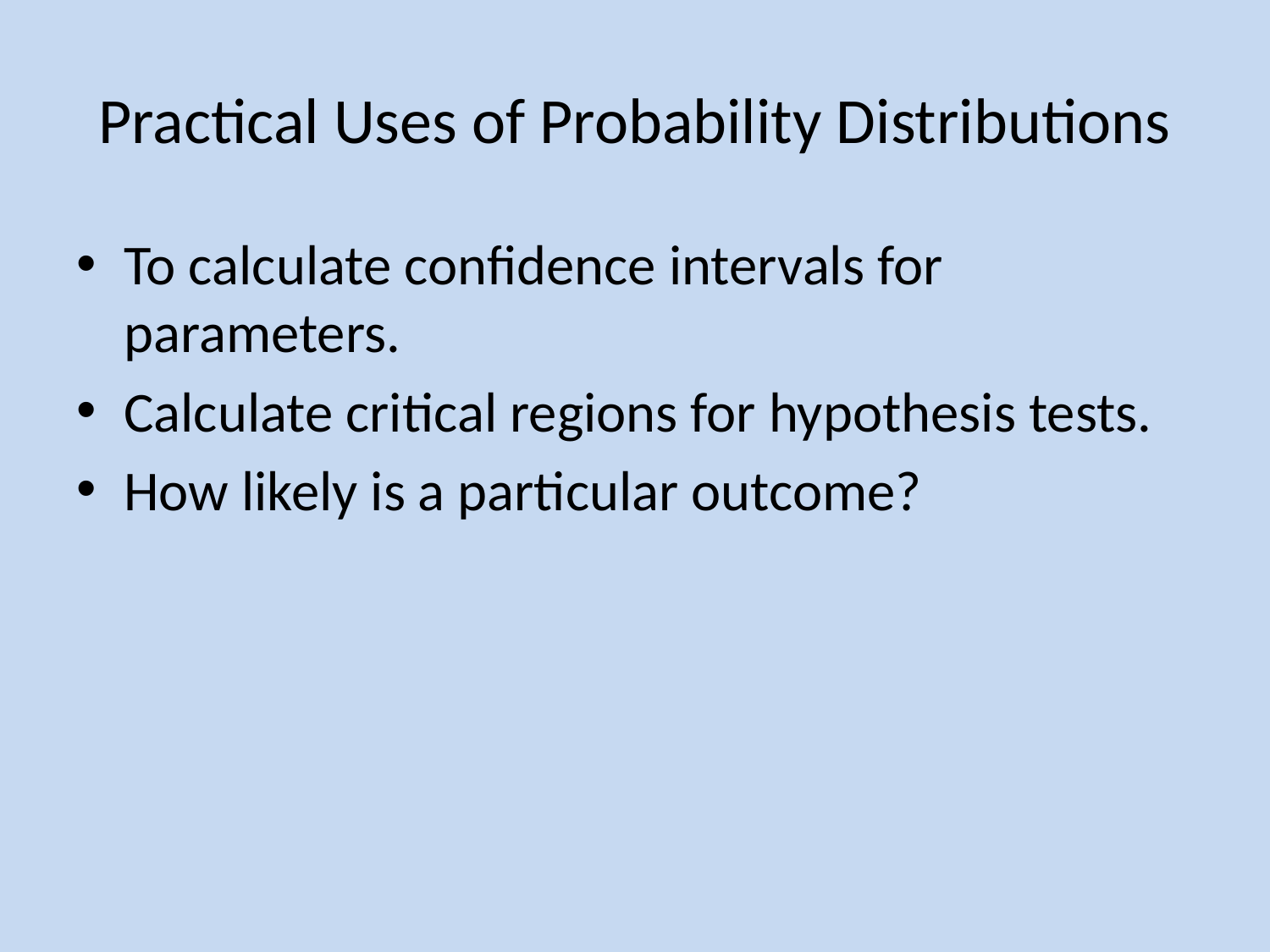

# Practical Uses of Probability Distributions
To calculate confidence intervals for parameters.
Calculate critical regions for hypothesis tests.
How likely is a particular outcome?